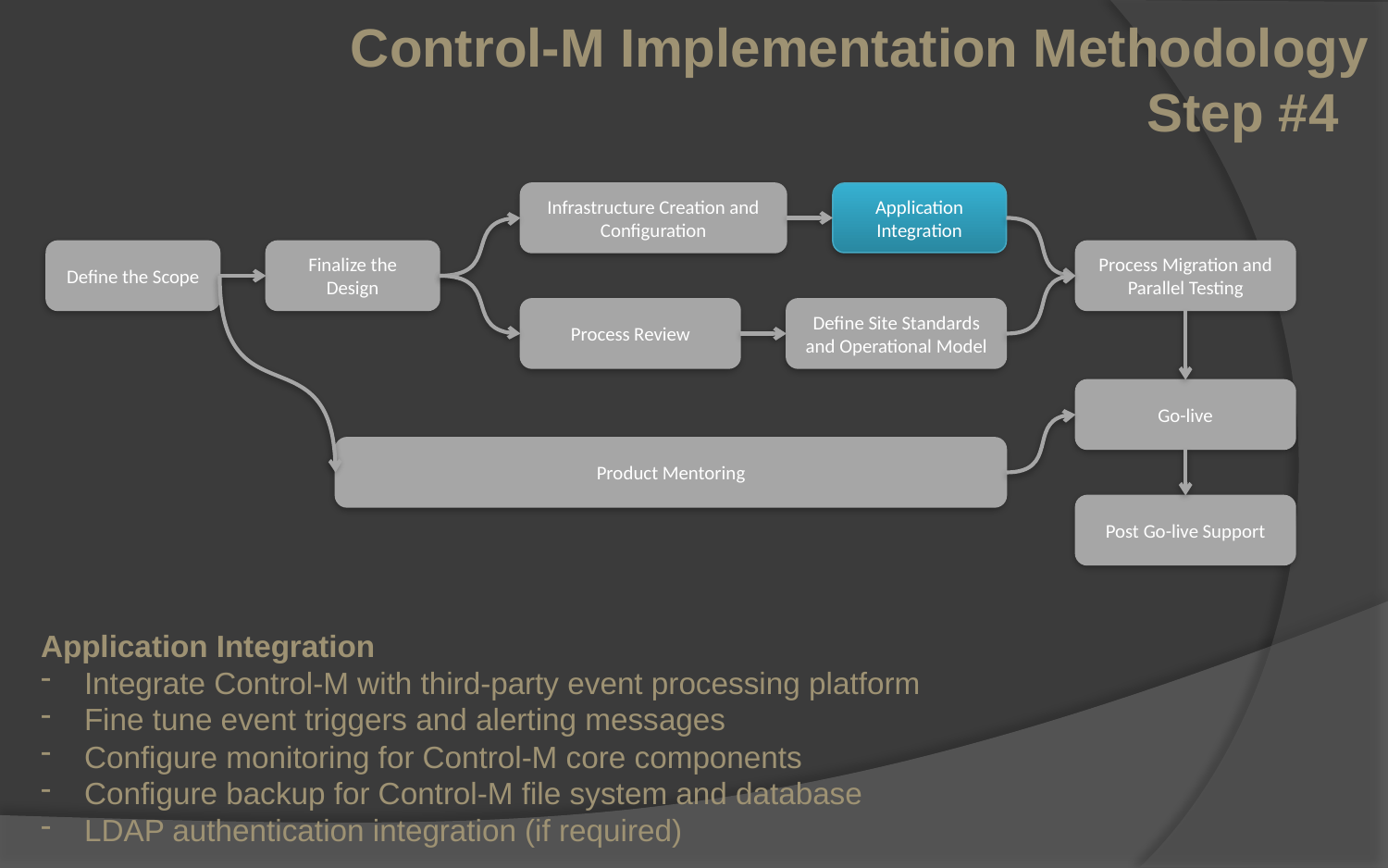

Control-M Implementation Methodology
Step #4
Infrastructure Creation and Configuration
Application Integration
Define the Scope
Finalize the Design
Process Migration and Parallel Testing
Process Review
Define Site Standards and Operational Model
Go-live
Product Mentoring
Post Go-live Support
Application Integration
Integrate Control-M with third-party event processing platform
Fine tune event triggers and alerting messages
Configure monitoring for Control-M core components
Configure backup for Control-M file system and database
LDAP authentication integration (if required)